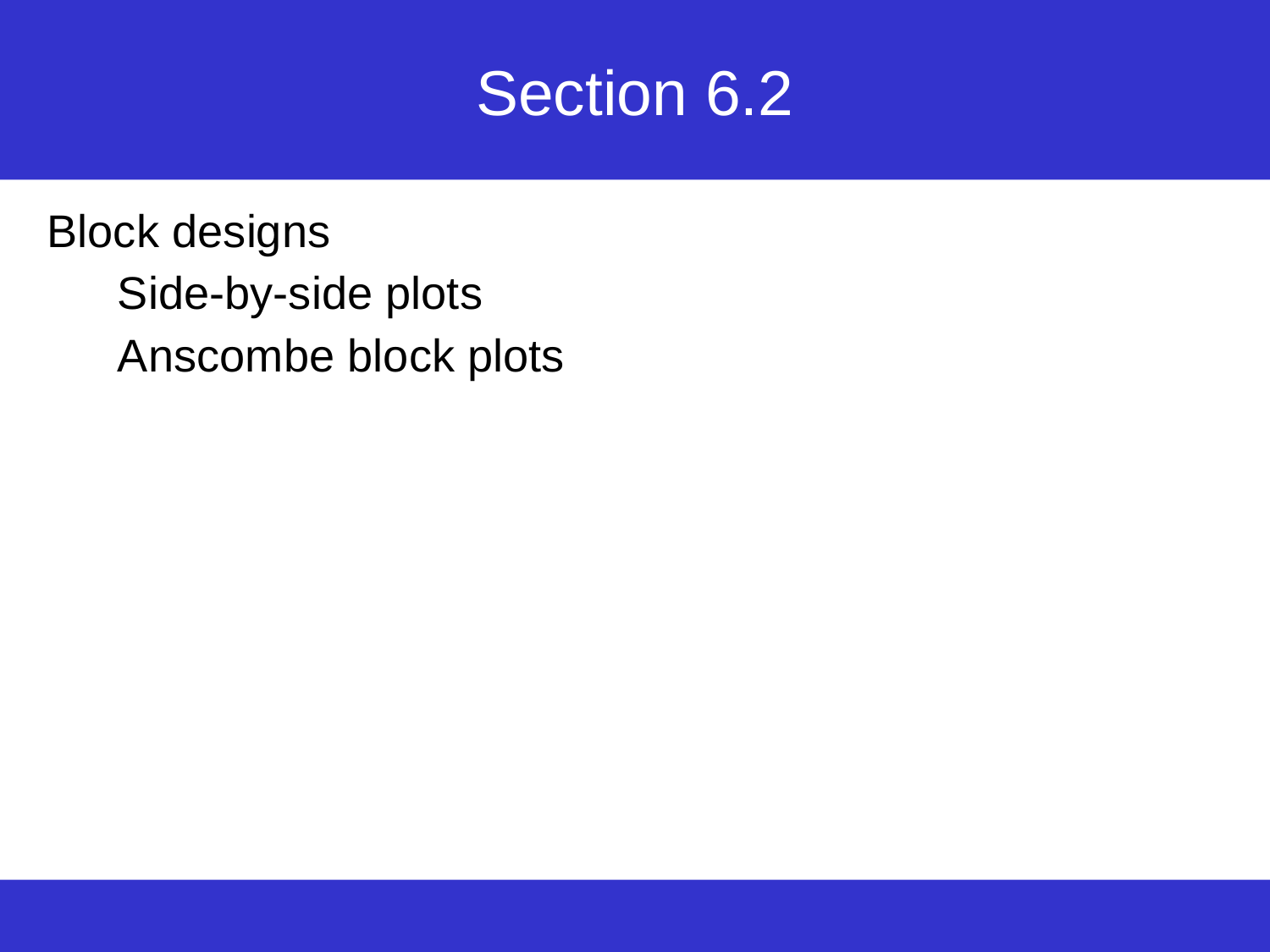

# Section 6.2
Block designs
Side-by-side plots
Anscombe block plots